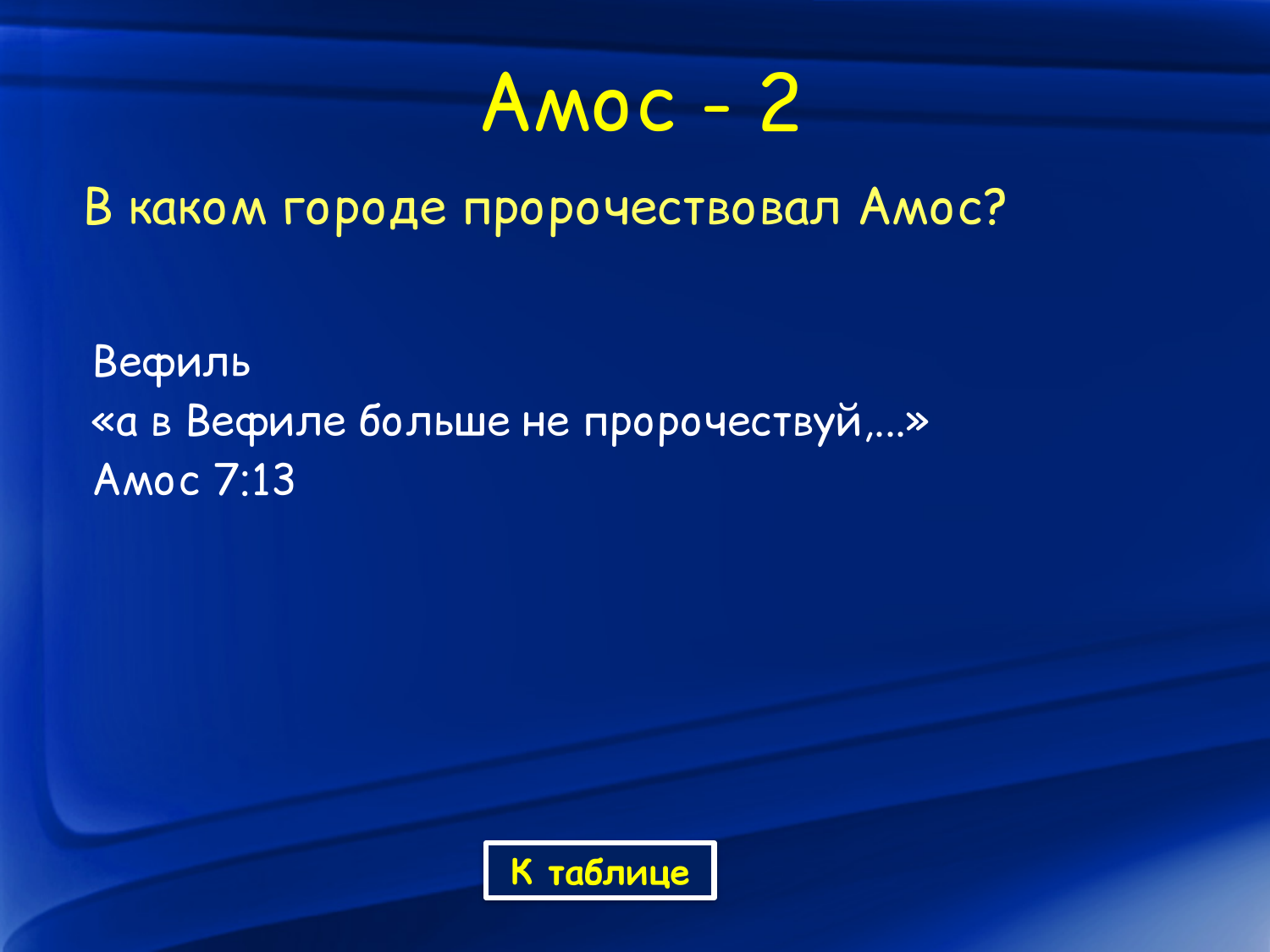

# Амос - 2
В каком городе пророчествовал Амос?
Вефиль
«а в Вефиле больше не пророчествуй,...»
Амос 7:13
К таблице